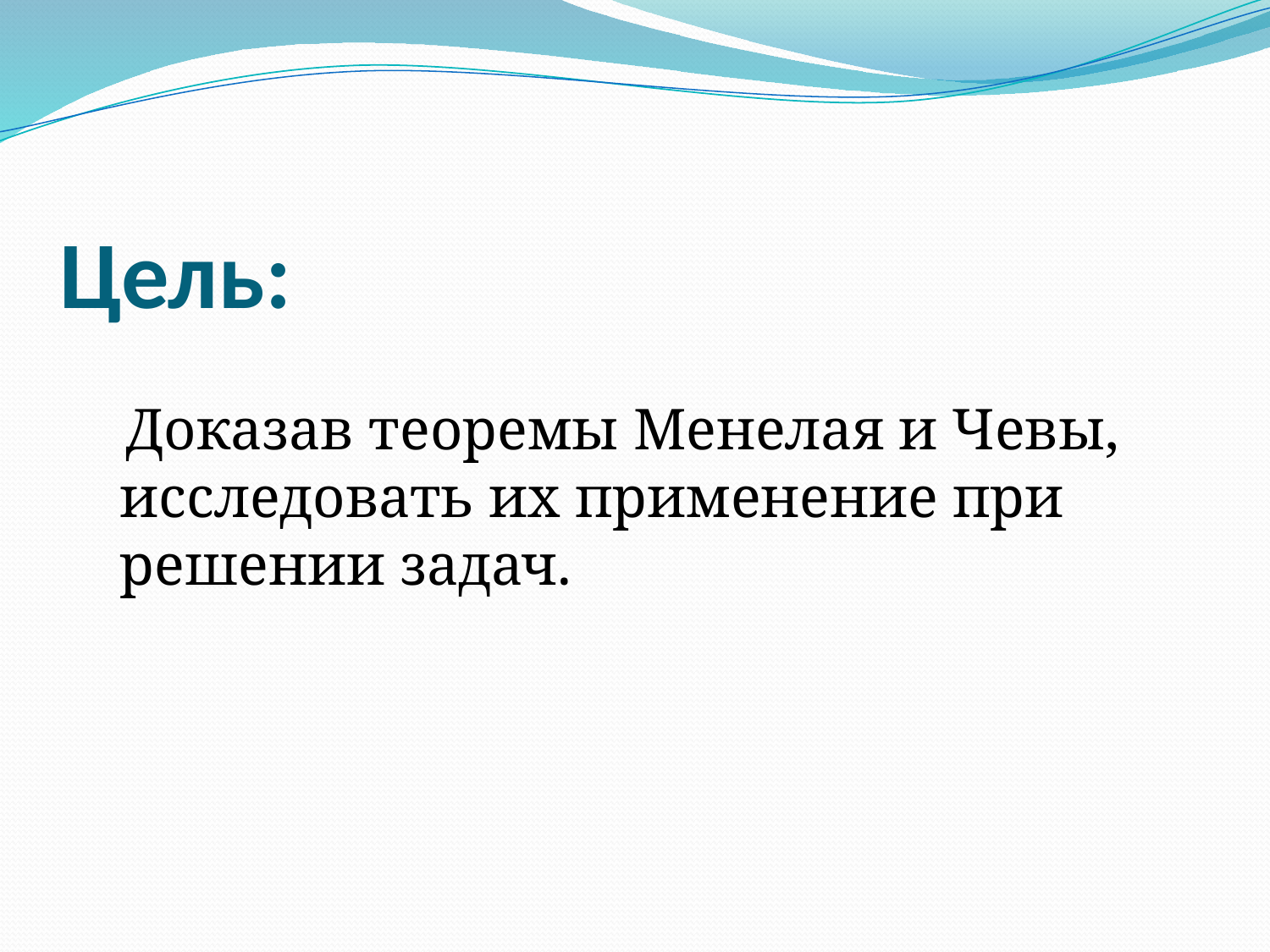

# Цель:
   Доказав теоремы Менелая и Чевы, исследовать их применение при решении задач.